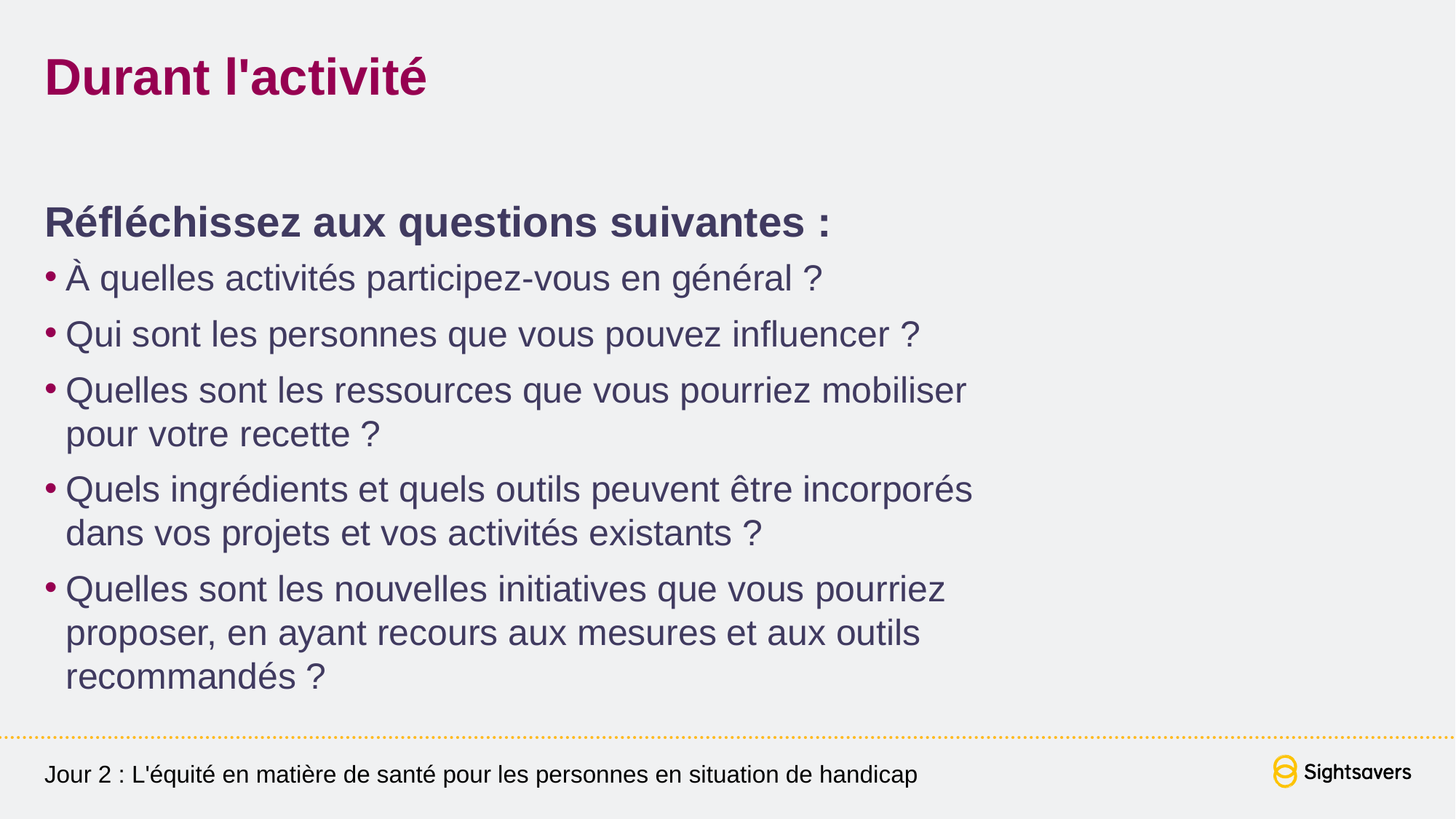

# Durant l'activité
Réfléchissez aux questions suivantes :
À quelles activités participez-vous en général ?
Qui sont les personnes que vous pouvez influencer ?
Quelles sont les ressources que vous pourriez mobiliser
pour votre recette ?
Quels ingrédients et quels outils peuvent être incorporés
dans vos projets et vos activités existants ?
Quelles sont les nouvelles initiatives que vous pourriez
proposer, en ayant recours aux mesures et aux outils recommandés ?

Jour 2 : L'équité en matière de santé pour les personnes en situation de handicap